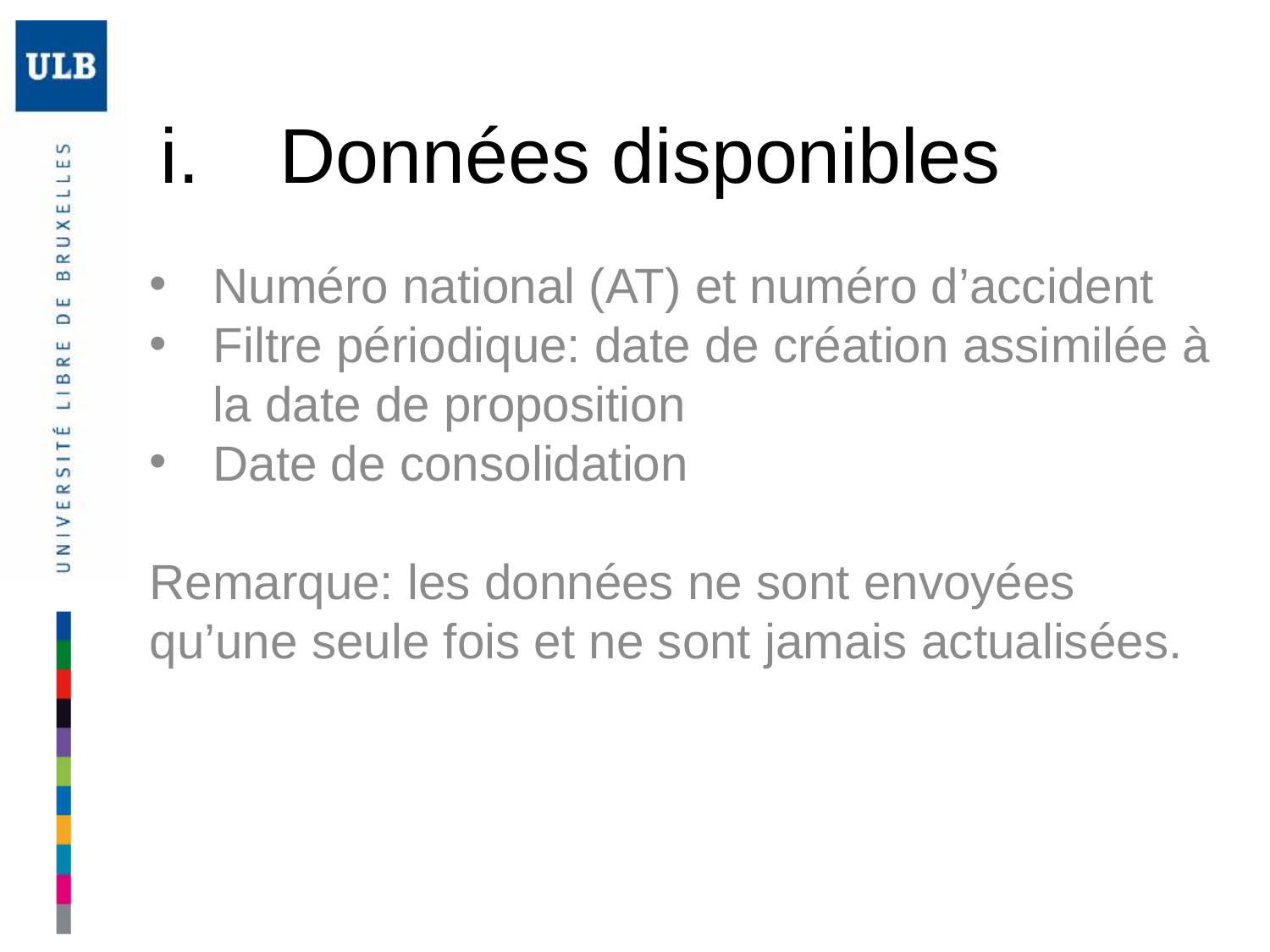

# Données disponibles
Numéro national (AT) et numéro d’accident
Filtre périodique: date de création assimilée à la date de proposition
Date de consolidation

Remarque: les données ne sont envoyées qu’une seule fois et ne sont jamais actualisées.